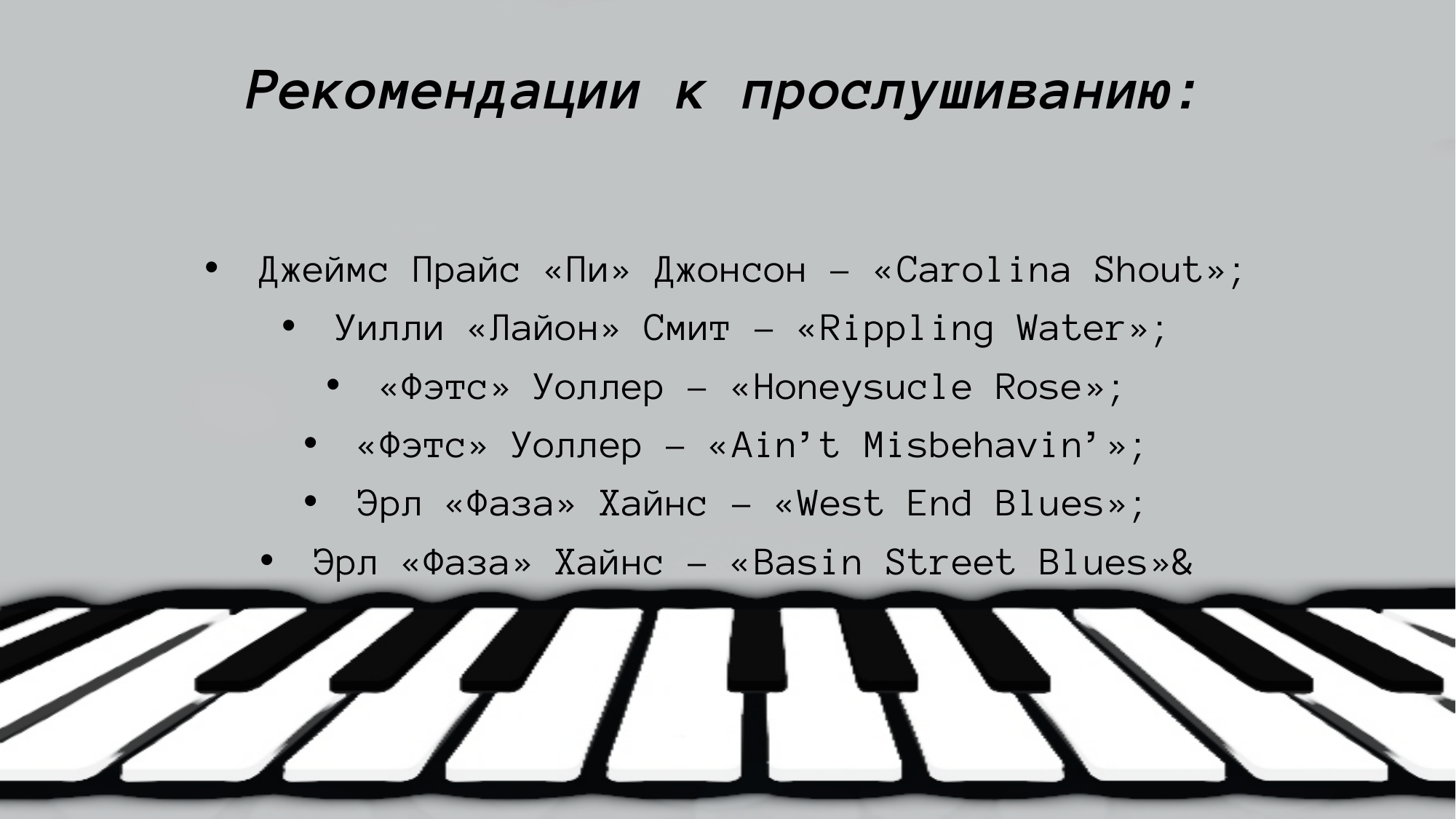

# Рекомендации к прослушиванию:
Джеймс Прайс «Пи» Джонсон – «Carolina Shout»;
Уилли «Лайон» Смит – «Rippling Water»;
«Фэтс» Уоллер – «Honeysucle Rose»;
«Фэтс» Уоллер – «Ain’t Misbehavin’»;
Эрл «Фаза» Хайнс – «West End Blues»;
Эрл «Фаза» Хайнс – «Basin Street Blues»&